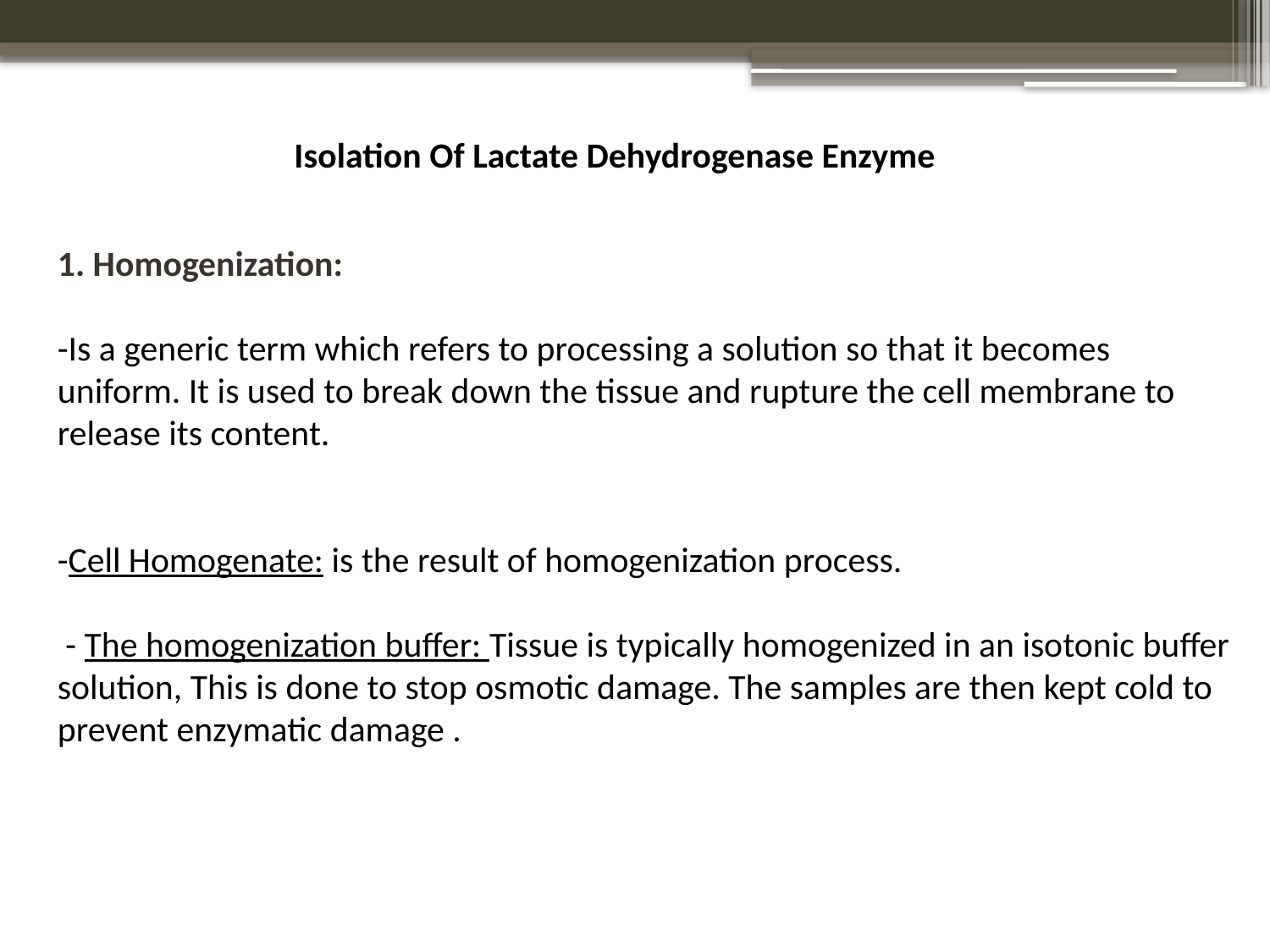

Isolation Of Lactate Dehydrogenase Enzyme
1. Homogenization:

-Is a generic term which refers to processing a solution so that it becomes uniform. It is used to break down the tissue and rupture the cell membrane to release its content.

-Cell Homogenate: is the result of homogenization process.

 - The homogenization buffer: Tissue is typically homogenized in an isotonic buffer solution, This is done to stop osmotic damage. The samples are then kept cold to prevent enzymatic damage .